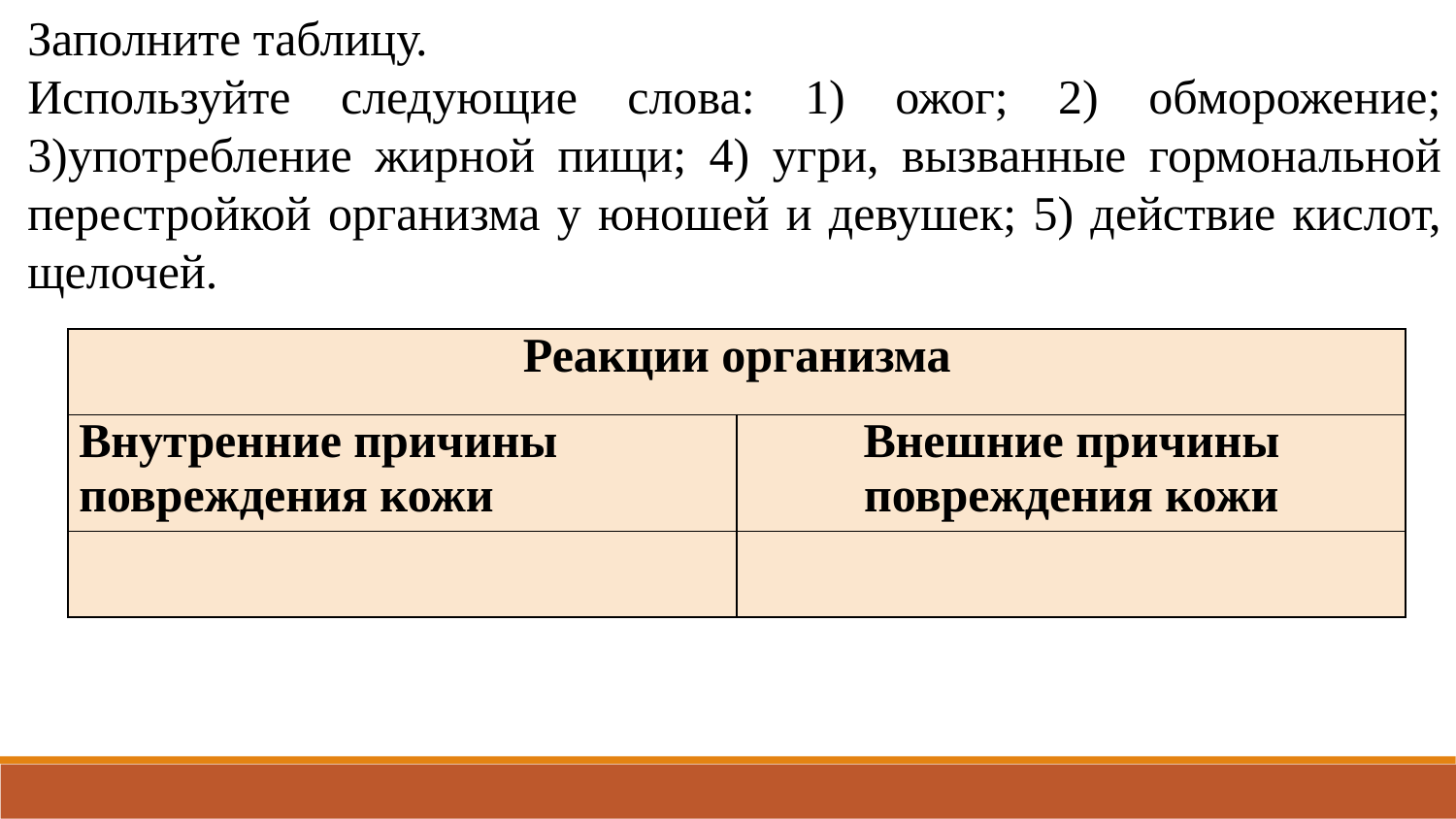

Заполните таблицу.
Используйте следующие слова: 1) ожог; 2) обморожение; 3)употребление жирной пищи; 4) угри, вызванные гормональной перестройкой организма у юношей и девушек; 5) действие кислот, щелочей.
| Реакции организма |  |
| --- | --- |
| Внутренние причины повреждения кожи | Внешние причины повреждения кожи |
|  |  |